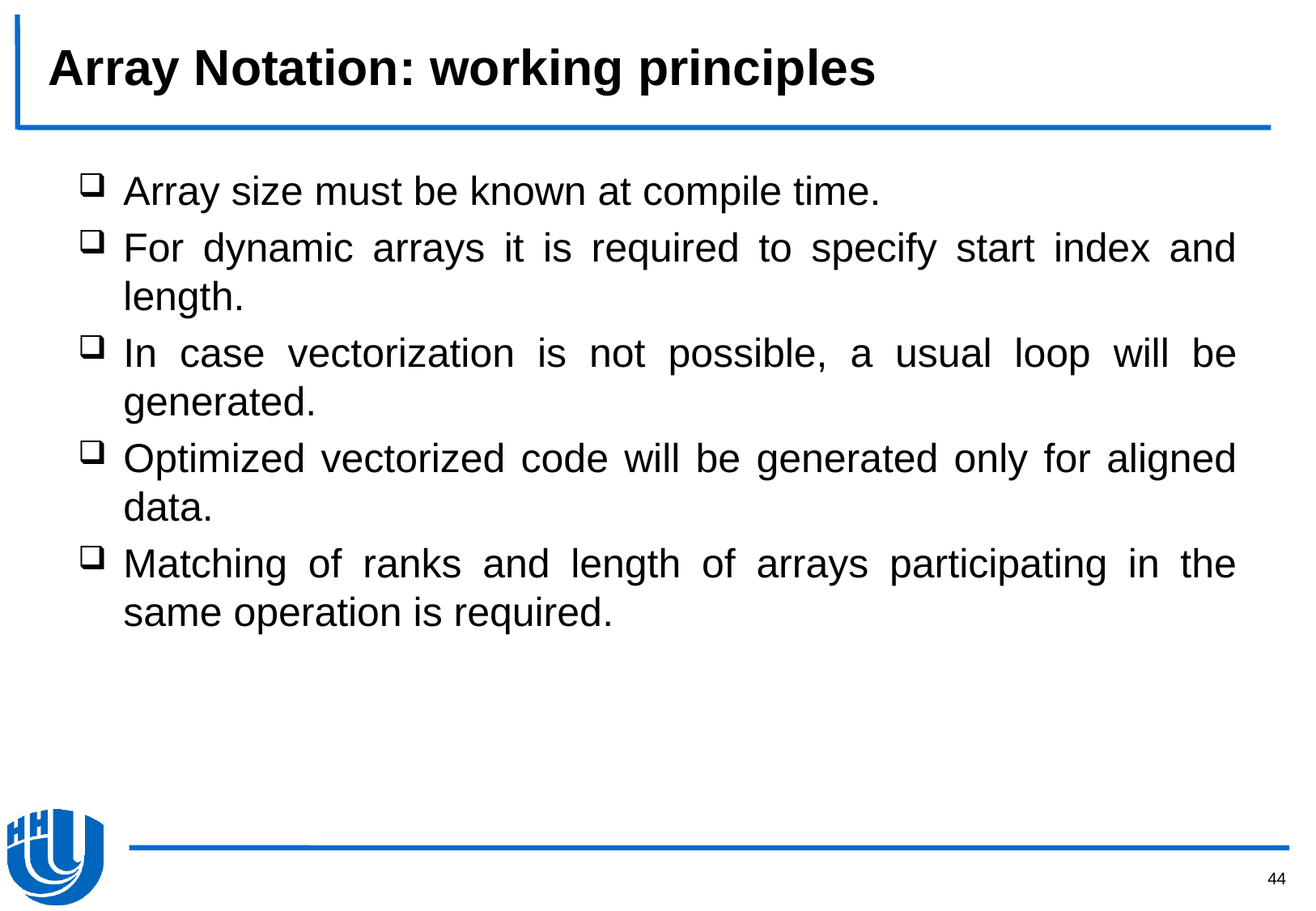

# Array Notation: working principles
Array size must be known at compile time.
For dynamic arrays it is required to specify start index and length.
In case vectorization is not possible, a usual loop will be generated.
Optimized vectorized code will be generated only for aligned data.
Matching of ranks and length of arrays participating in the same operation is required.
44